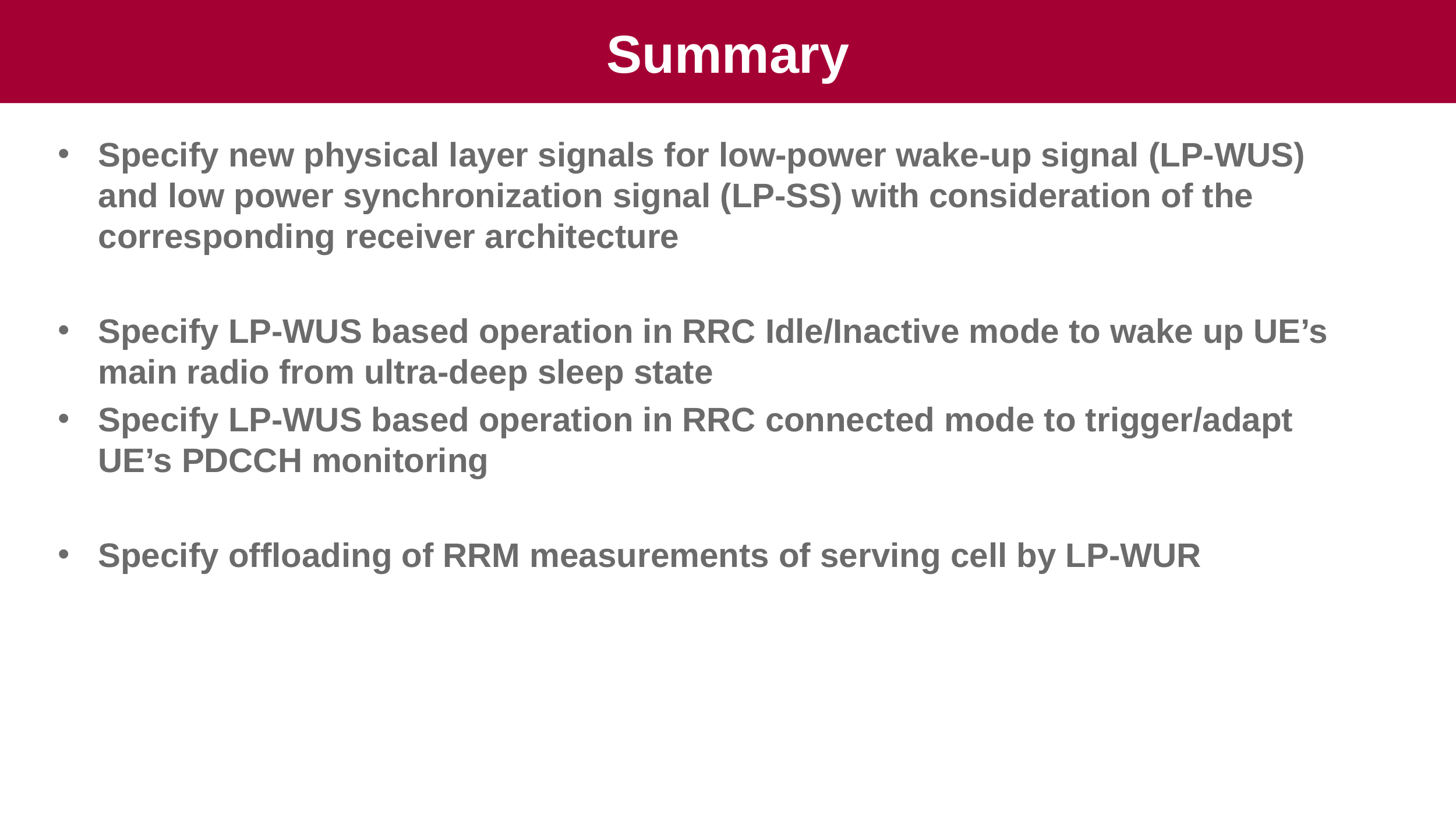

# Summary
Specify new physical layer signals for low-power wake-up signal (LP-WUS) and low power synchronization signal (LP-SS) with consideration of the corresponding receiver architecture

Specify LP-WUS based operation in RRC Idle/Inactive mode to wake up UE’s main radio from ultra-deep sleep state
Specify LP-WUS based operation in RRC connected mode to trigger/adapt UE’s PDCCH monitoring

Specify offloading of RRM measurements of serving cell by LP-WUR